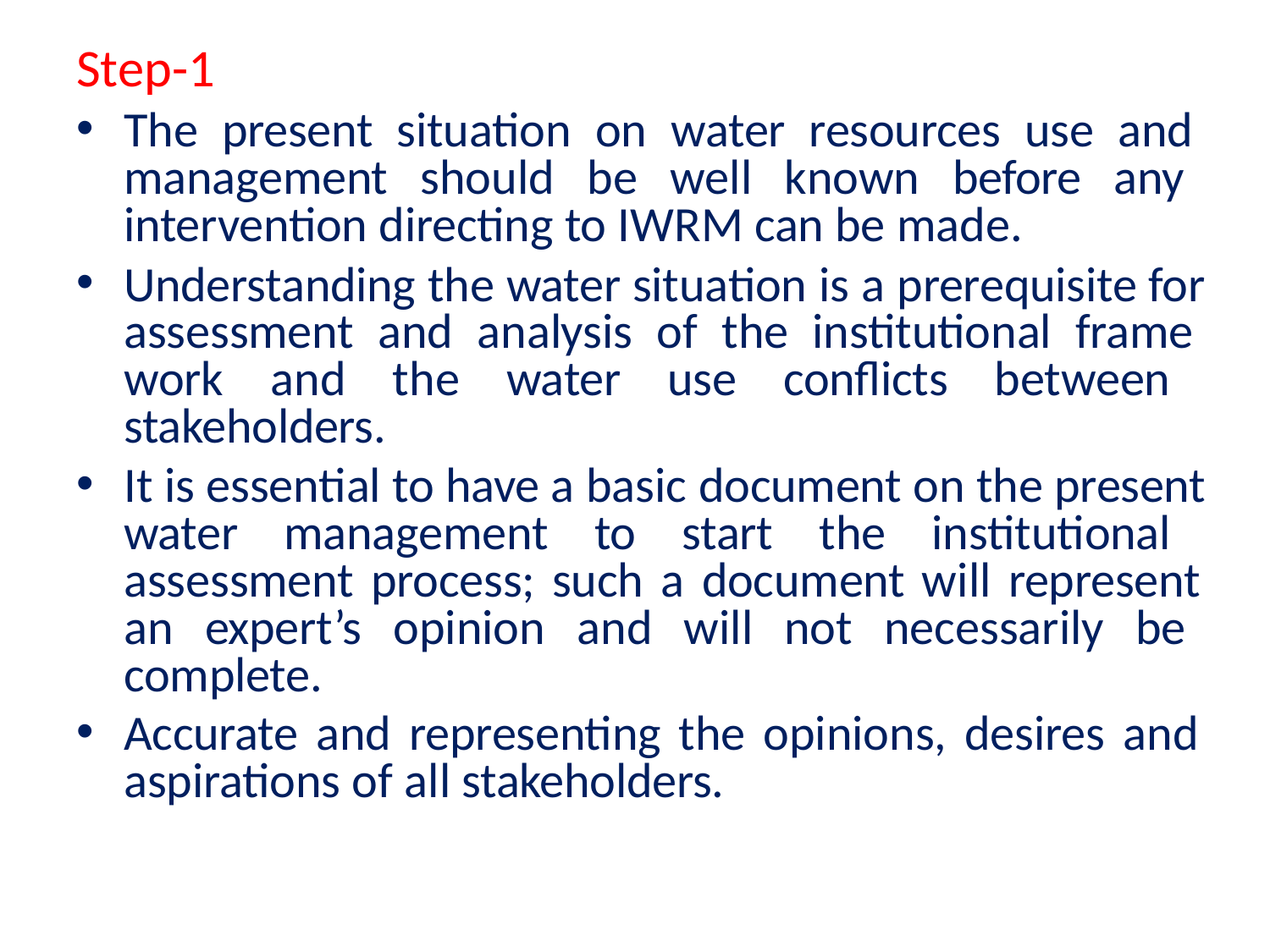

# Step-1
The present situation on water resources use and  management should be well known before any  intervention directing to IWRM can be made.
Understanding the water situation is a prerequisite for  assessment and analysis of the institutional frame  work and the water use conflicts between  stakeholders.
It is essential to have a basic document on the present  water management to start the institutional  assessment process; such a document will represent  an expert’s opinion and will not necessarily be  complete.
Accurate and representing the opinions, desires and  aspirations of all stakeholders.